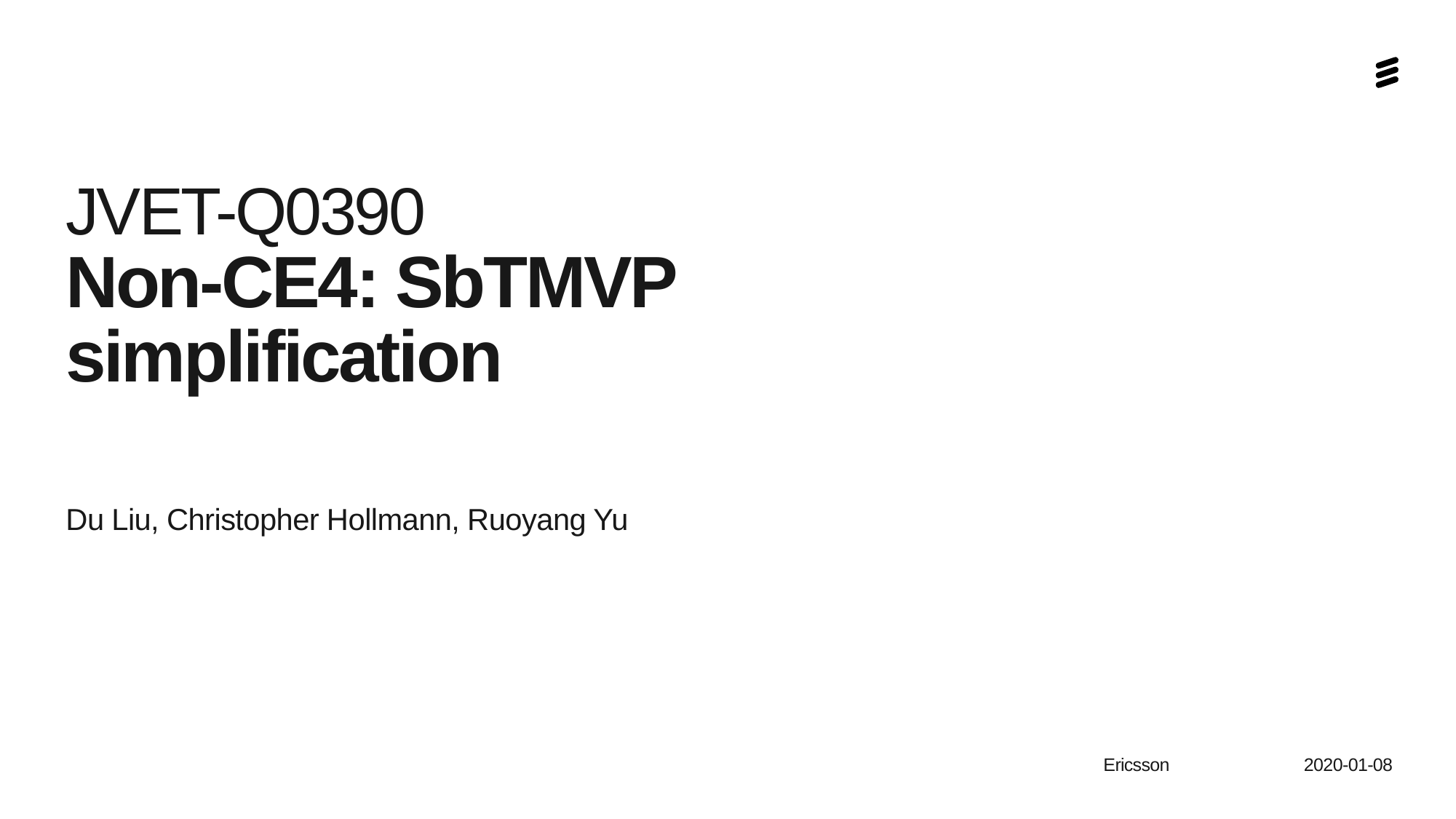

# JVET-Q0390 Non-CE4: SbTMVP simplification
Du Liu, Christopher Hollmann, Ruoyang Yu

Ericsson
2020-01-08